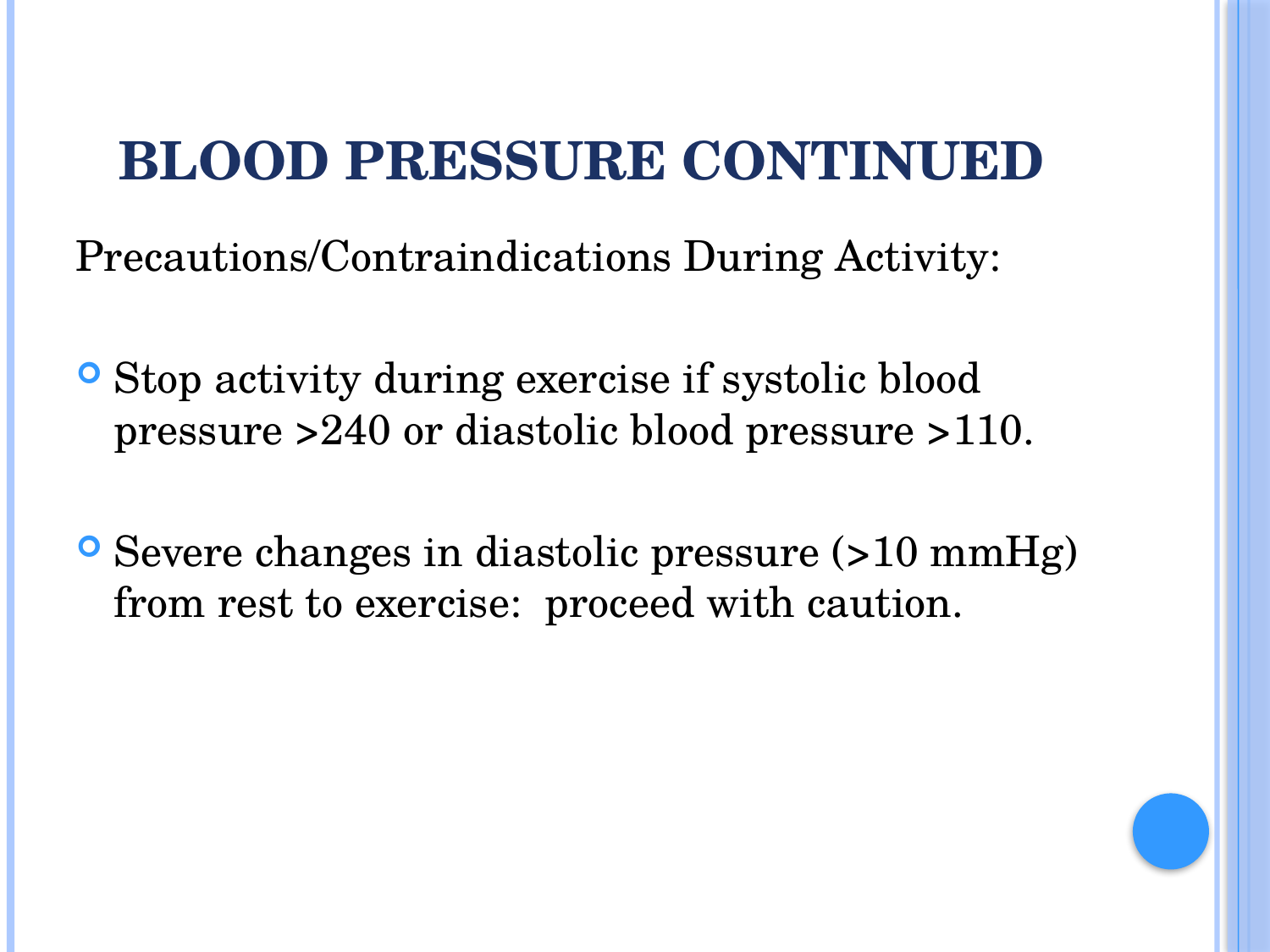

# Blood Pressure Continued
Precautions/Contraindications During Activity:

Stop activity during exercise if systolic blood pressure >240 or diastolic blood pressure >110.

Severe changes in diastolic pressure (>10 mmHg) from rest to exercise:  proceed with caution.